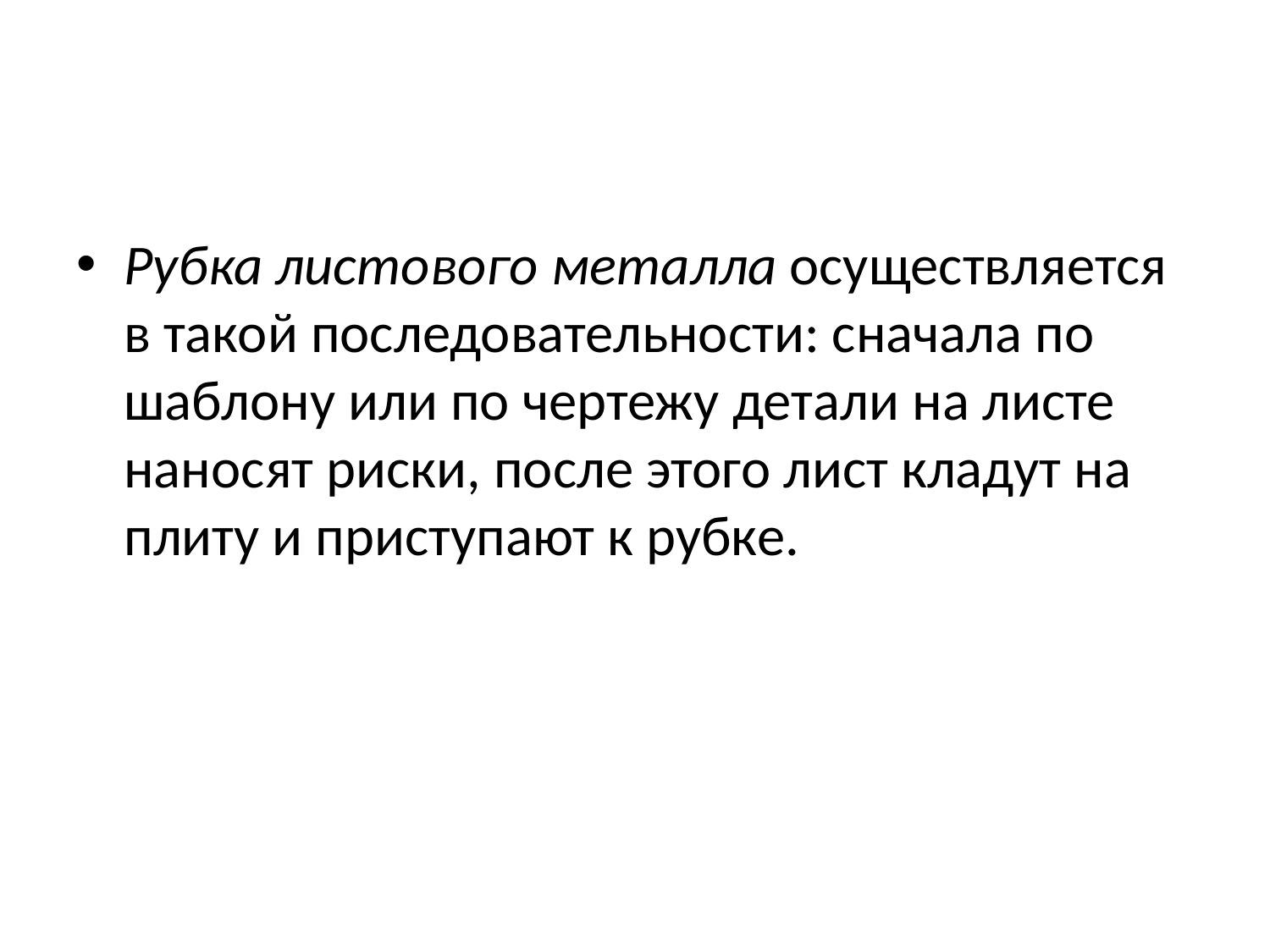

#
Рубка листового металла осуществляется в такой последовательности: сначала по шаблону или по чертежу детали на листе наносят риски, после этого лист кладут на плиту и приступают к рубке.